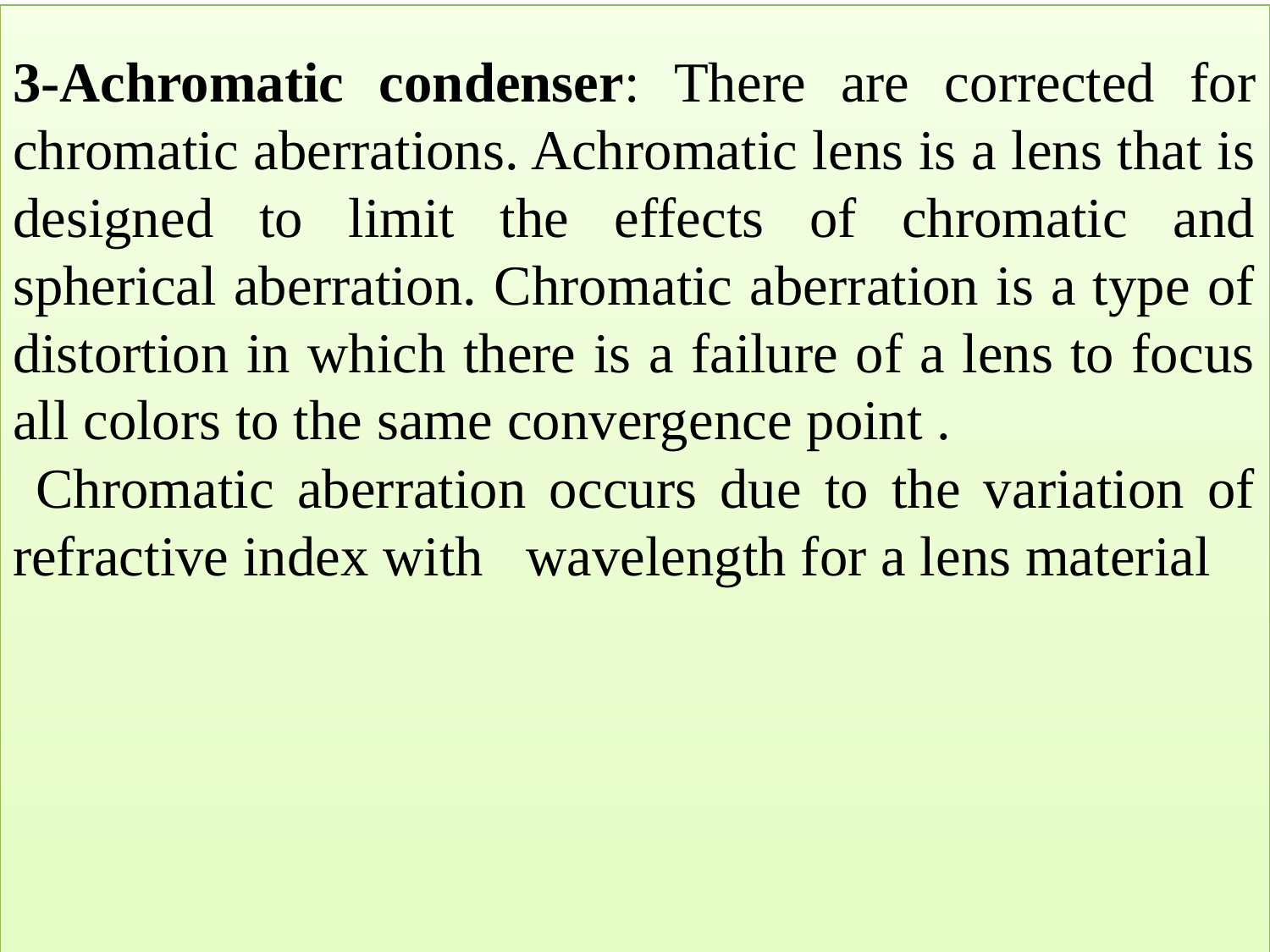

3-Achromatic condenser: There are corrected for chromatic aberrations. Achromatic lens is a lens that is designed to limit the effects of chromatic and spherical aberration. Chromatic aberration is a type of distortion in which there is a failure of a lens to focus all colors to the same convergence point .
 Chromatic aberration occurs due to the variation of refractive index with   wavelength for a lens material